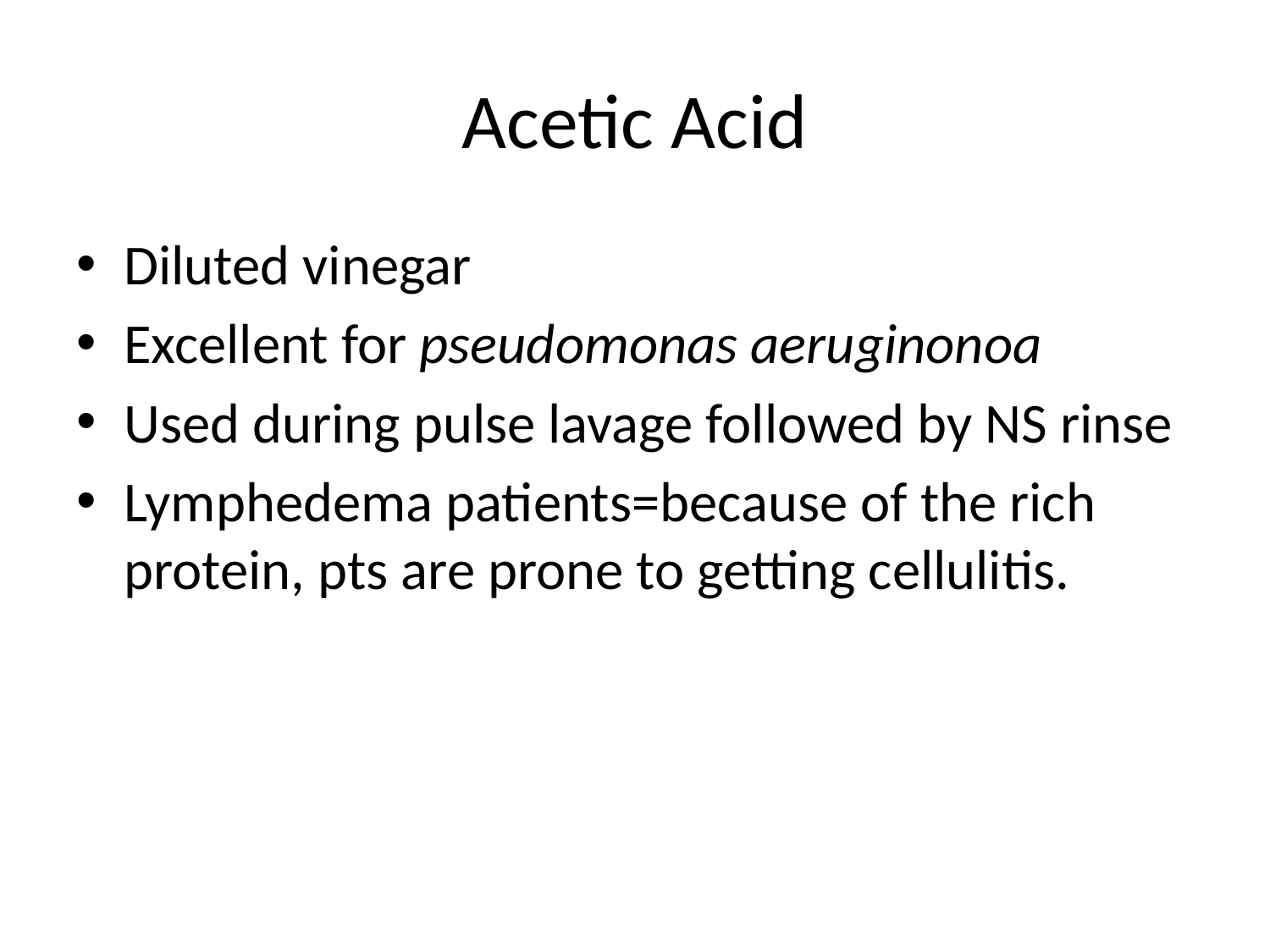

# Acetic Acid
Diluted vinegar
Excellent for pseudomonas aeruginonoa
Used during pulse lavage followed by NS rinse
Lymphedema patients=because of the rich protein, pts are prone to getting cellulitis.